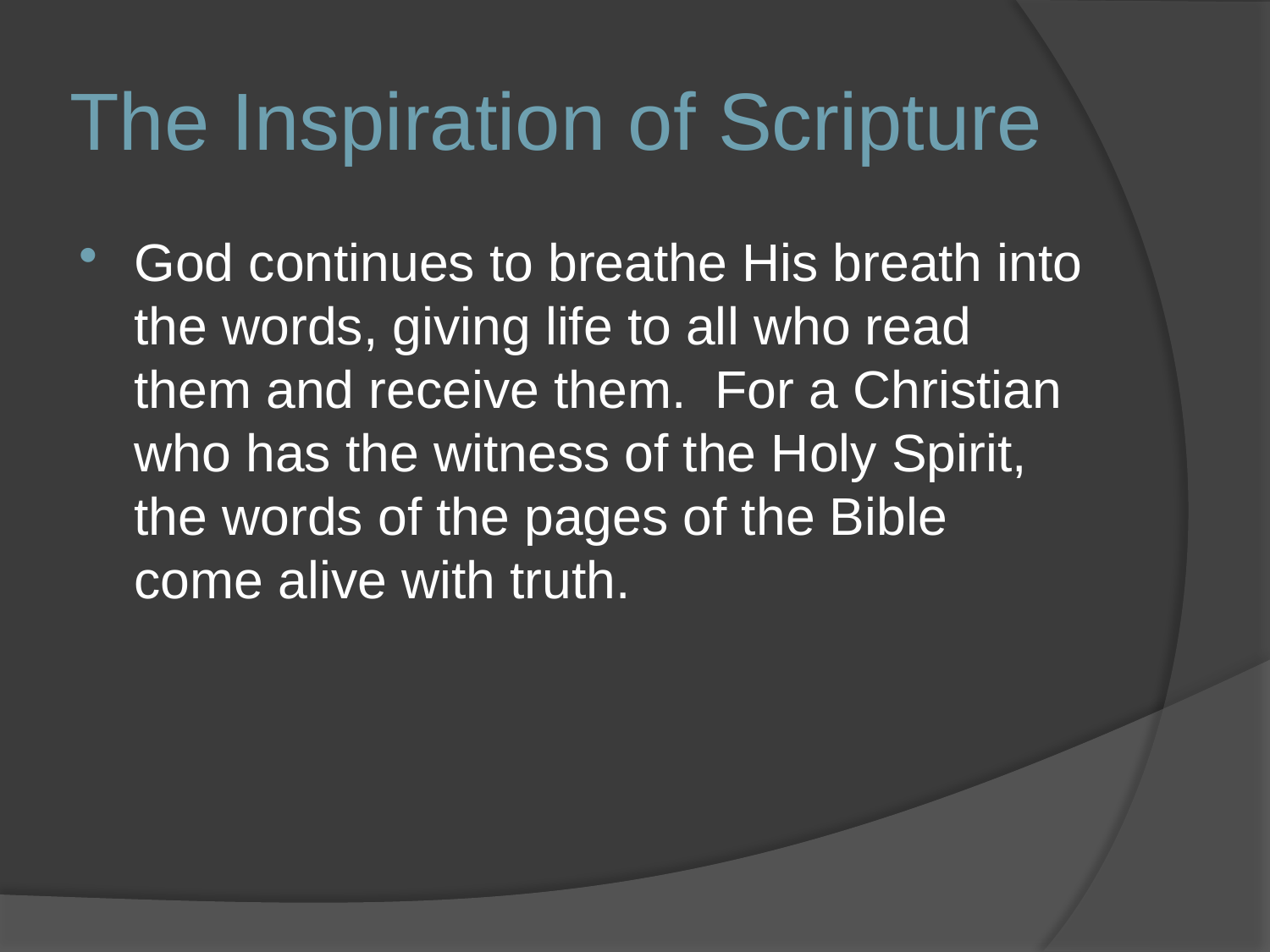

# The Inspiration of Scripture
God continues to breathe His breath into the words, giving life to all who read them and receive them.  For a Christian who has the witness of the Holy Spirit, the words of the pages of the Bible come alive with truth.